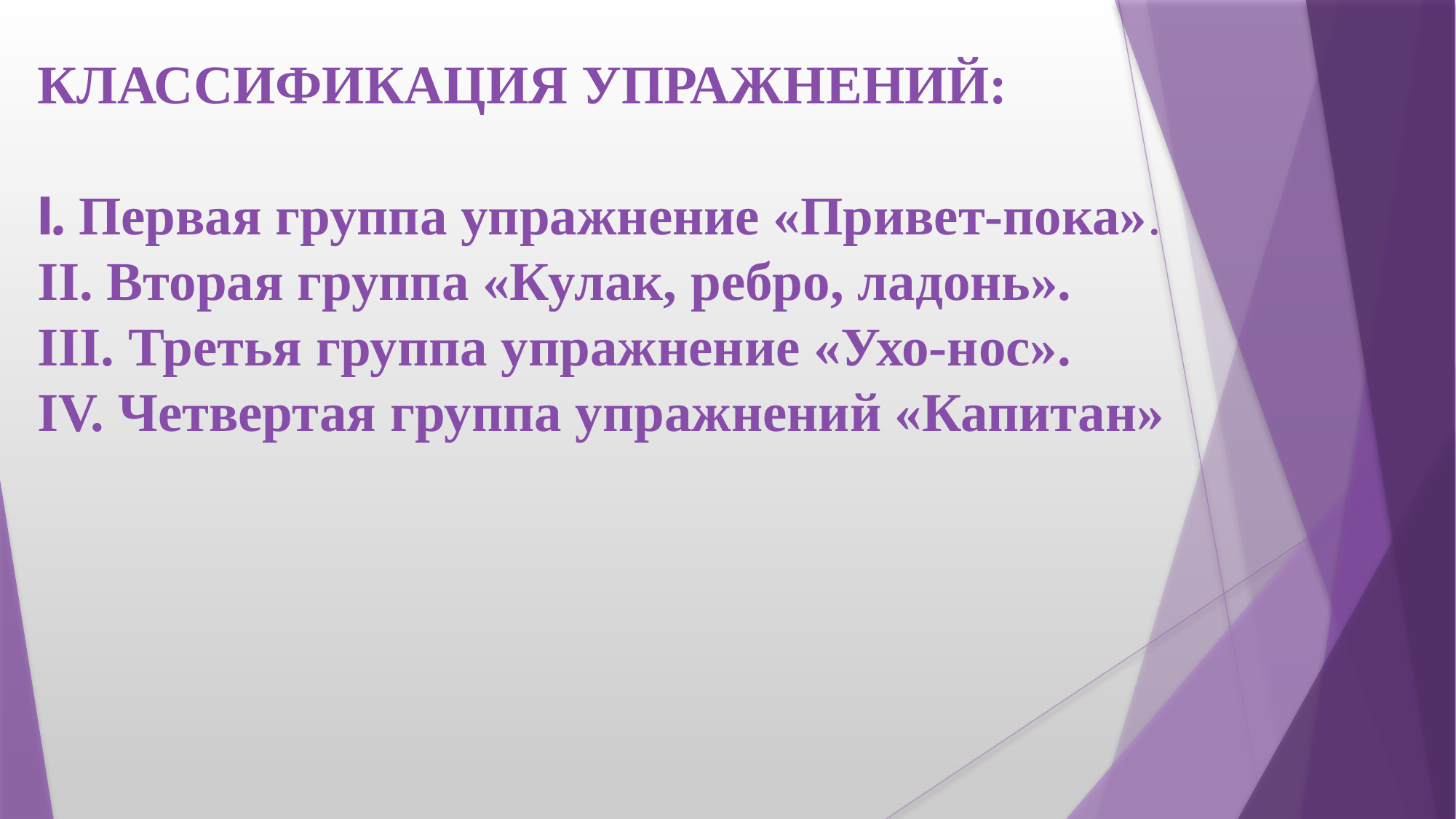

# КЛАССИФИКАЦИЯ УПРАЖНЕНИЙ: I. Первая группа упражнение «Привет-пока». II. Вторая группа «Кулак, ребро, ладонь». III. Третья группа упражнение «Ухо-нос». IV. Четвертая группа упражнений «Капитан»